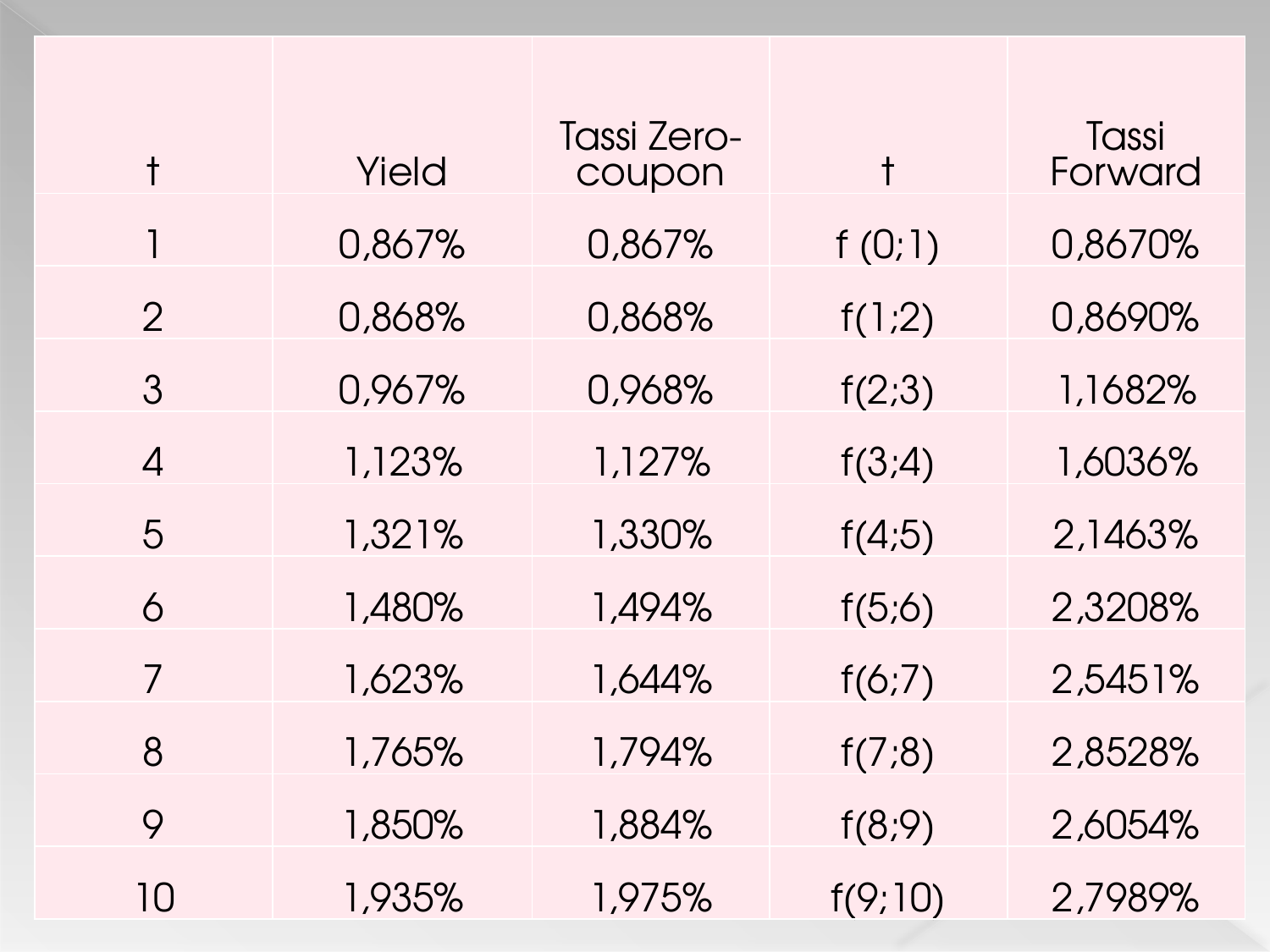

| t | Yield | Tassi Zero-coupon | t | Tassi Forward |
| --- | --- | --- | --- | --- |
| 1 | 0,867% | 0,867% | f (0;1) | 0,8670% |
| 2 | 0,868% | 0,868% | f(1;2) | 0,8690% |
| 3 | 0,967% | 0,968% | f(2;3) | 1,1682% |
| 4 | 1,123% | 1,127% | f(3;4) | 1,6036% |
| 5 | 1,321% | 1,330% | f(4;5) | 2,1463% |
| 6 | 1,480% | 1,494% | f(5;6) | 2,3208% |
| 7 | 1,623% | 1,644% | f(6;7) | 2,5451% |
| 8 | 1,765% | 1,794% | f(7;8) | 2,8528% |
| 9 | 1,850% | 1,884% | f(8;9) | 2,6054% |
| 10 | 1,935% | 1,975% | f(9;10) | 2,7989% |
#